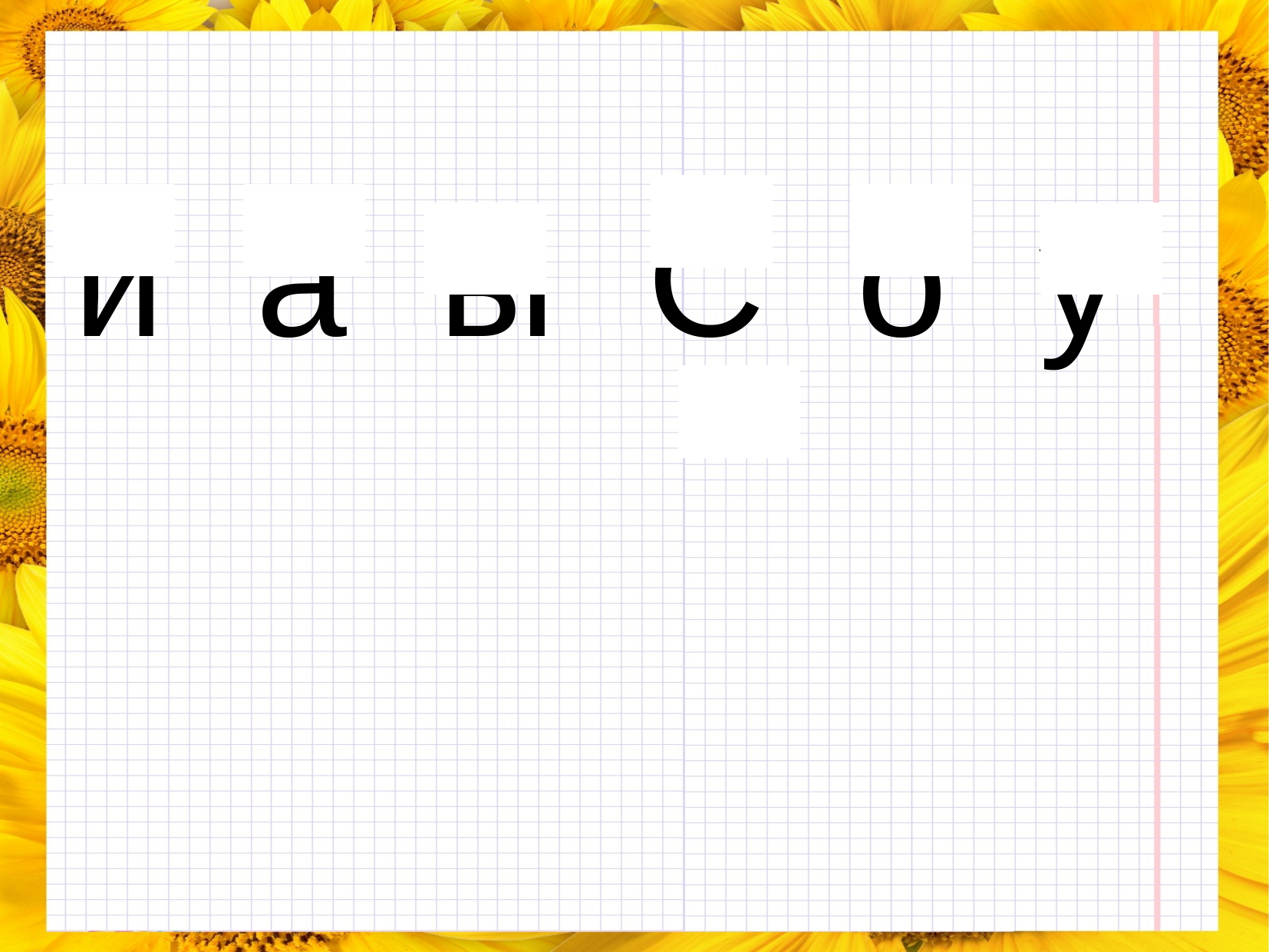

# и  а  ы  С  о  у